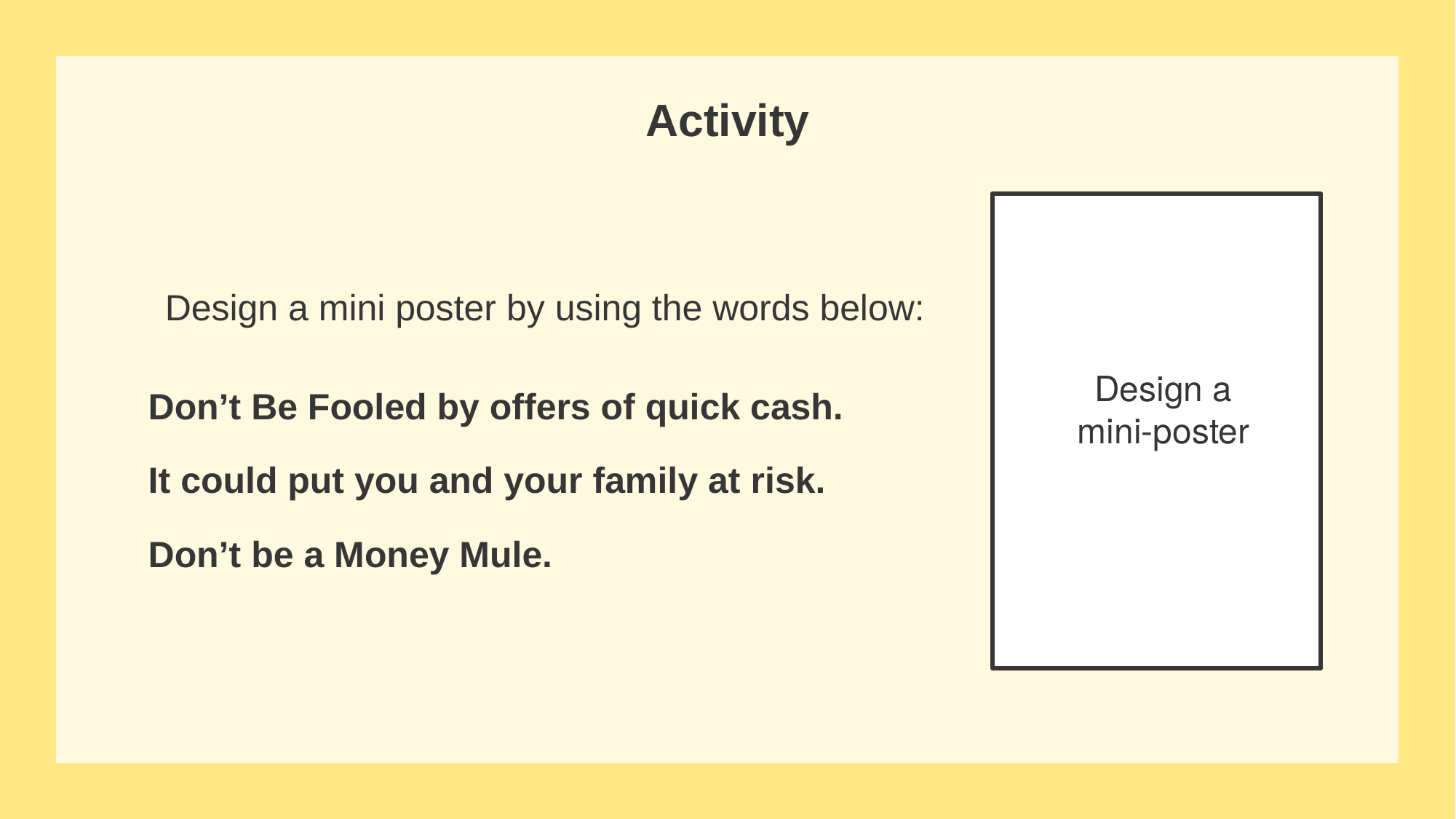

Slide 32
Activity

Design a mini poster by using the words below:
Design a mini-poster
Don’t Be Fooled by offers of quick cash.
It could put you and your family at risk.
Don’t be a Money Mule.